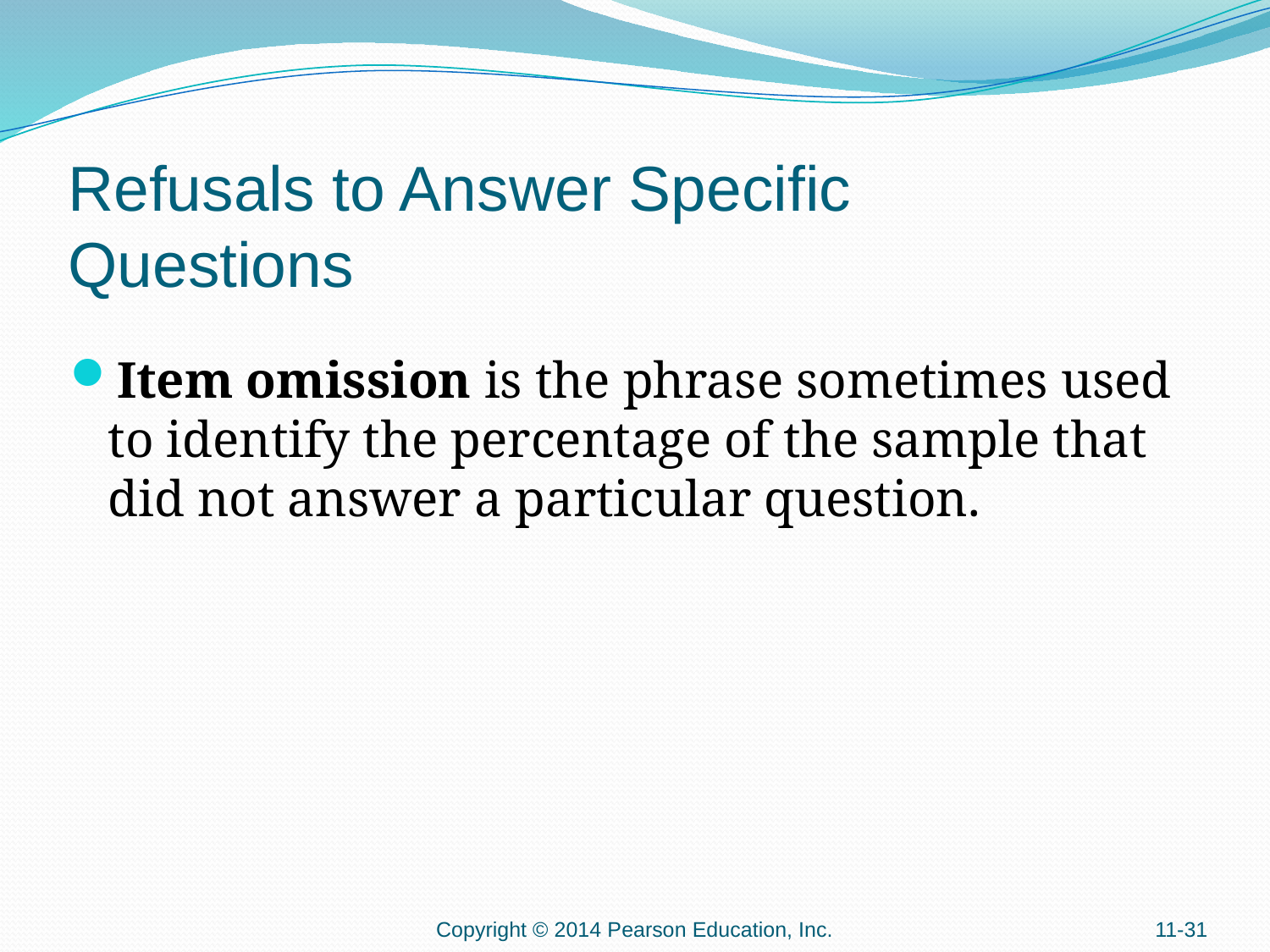

# Refusals to Answer Specific Questions
Item omission is the phrase sometimes used to identify the percentage of the sample that did not answer a particular question.